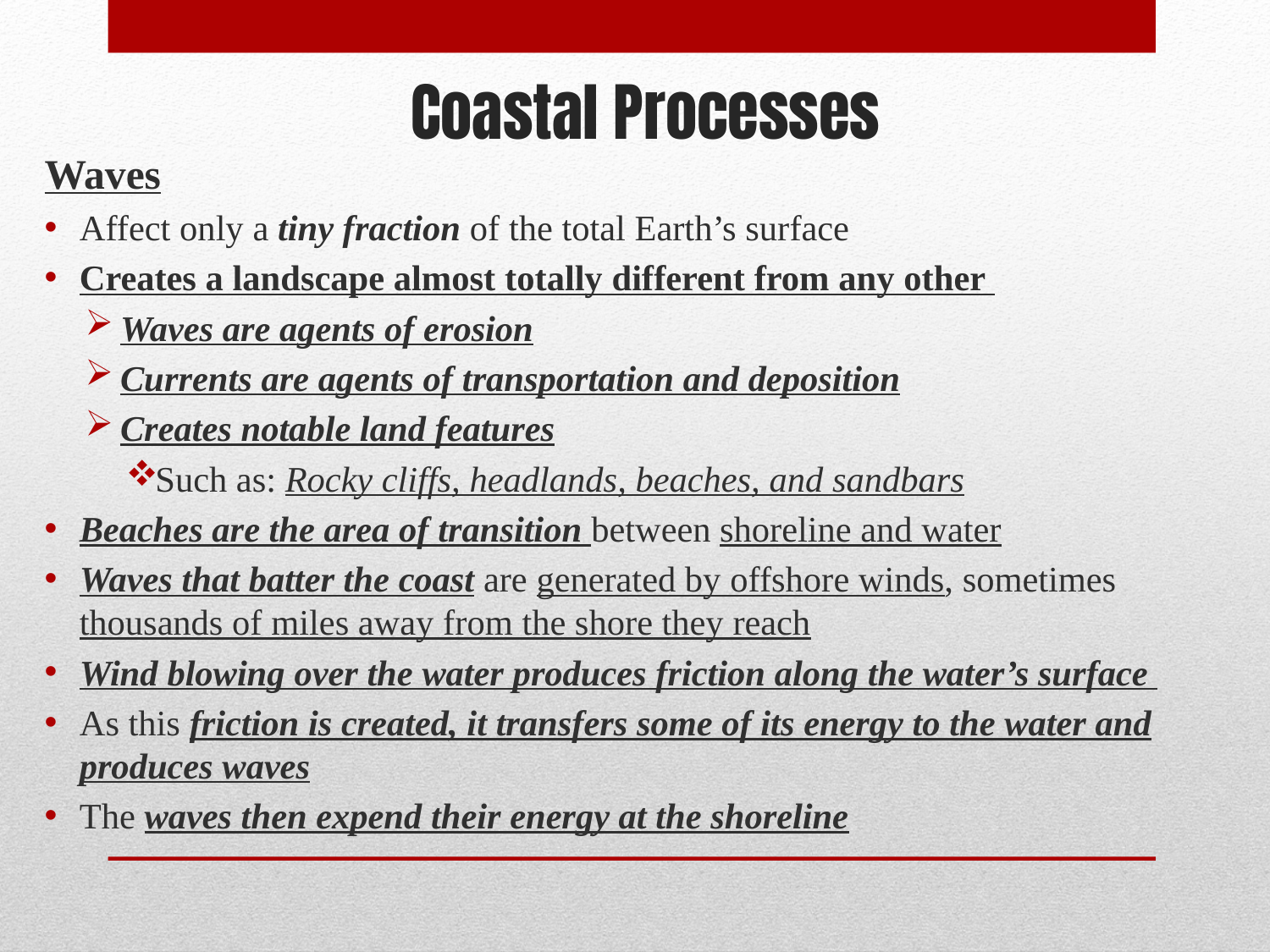

Coastal Processes
Waves
Affect only a tiny fraction of the total Earth’s surface
Creates a landscape almost totally different from any other
Waves are agents of erosion
Currents are agents of transportation and deposition
Creates notable land features
Such as: Rocky cliffs, headlands, beaches, and sandbars
Beaches are the area of transition between shoreline and water
Waves that batter the coast are generated by offshore winds, sometimes thousands of miles away from the shore they reach
Wind blowing over the water produces friction along the water’s surface
As this friction is created, it transfers some of its energy to the water and produces waves
The waves then expend their energy at the shoreline